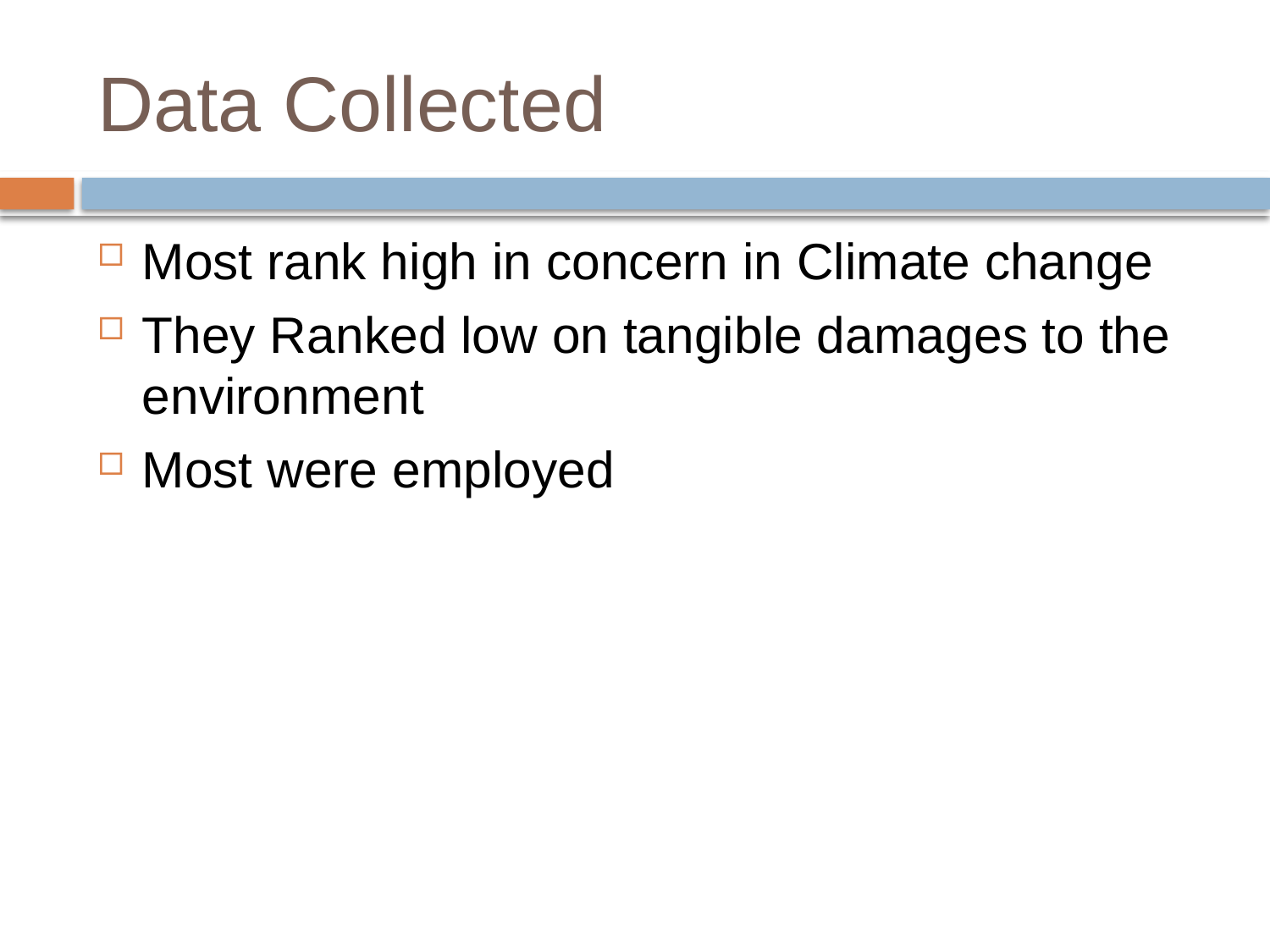

# Data Collected
Most rank high in concern in Climate change
They Ranked low on tangible damages to the environment
Most were employed